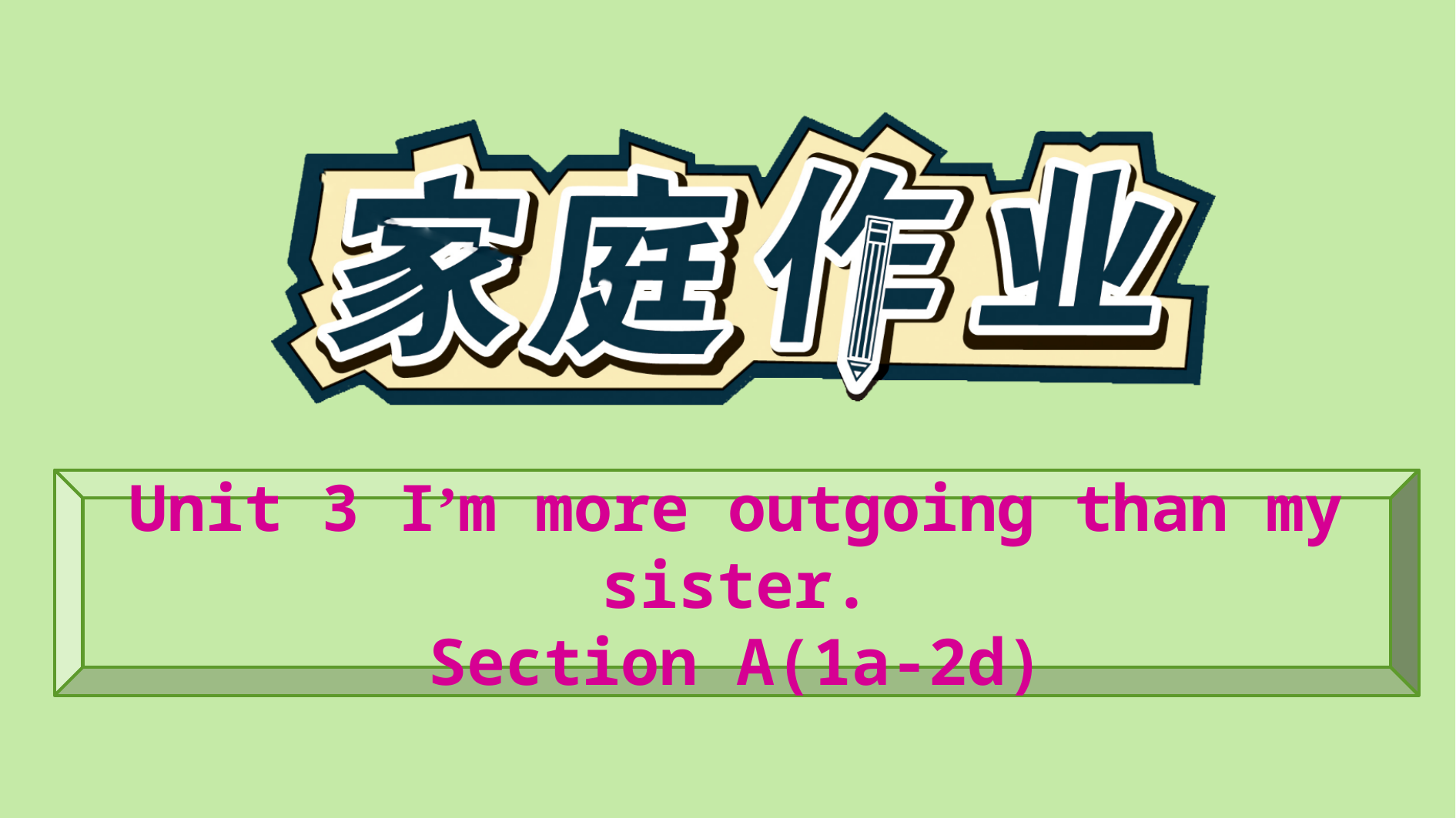

Unit 3 I’m more outgoing than my sister.
Section A(1a-2d)